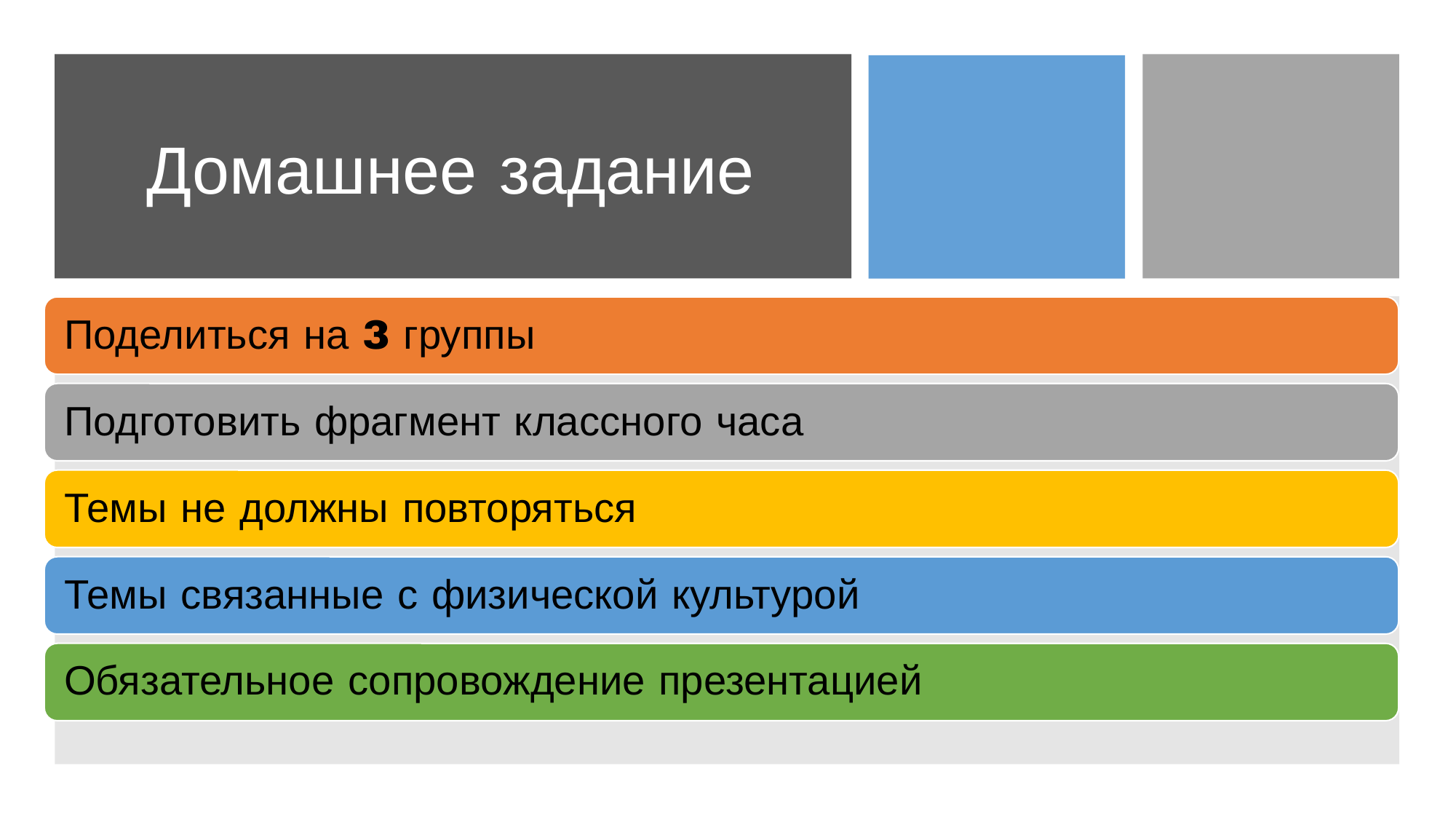

# Домашнее задание
Поделиться на 3 группы
Подготовить фрагмент классного часа
Темы не должны повторяться
Темы связанные с физической культурой
Обязательное сопровождение презентацией